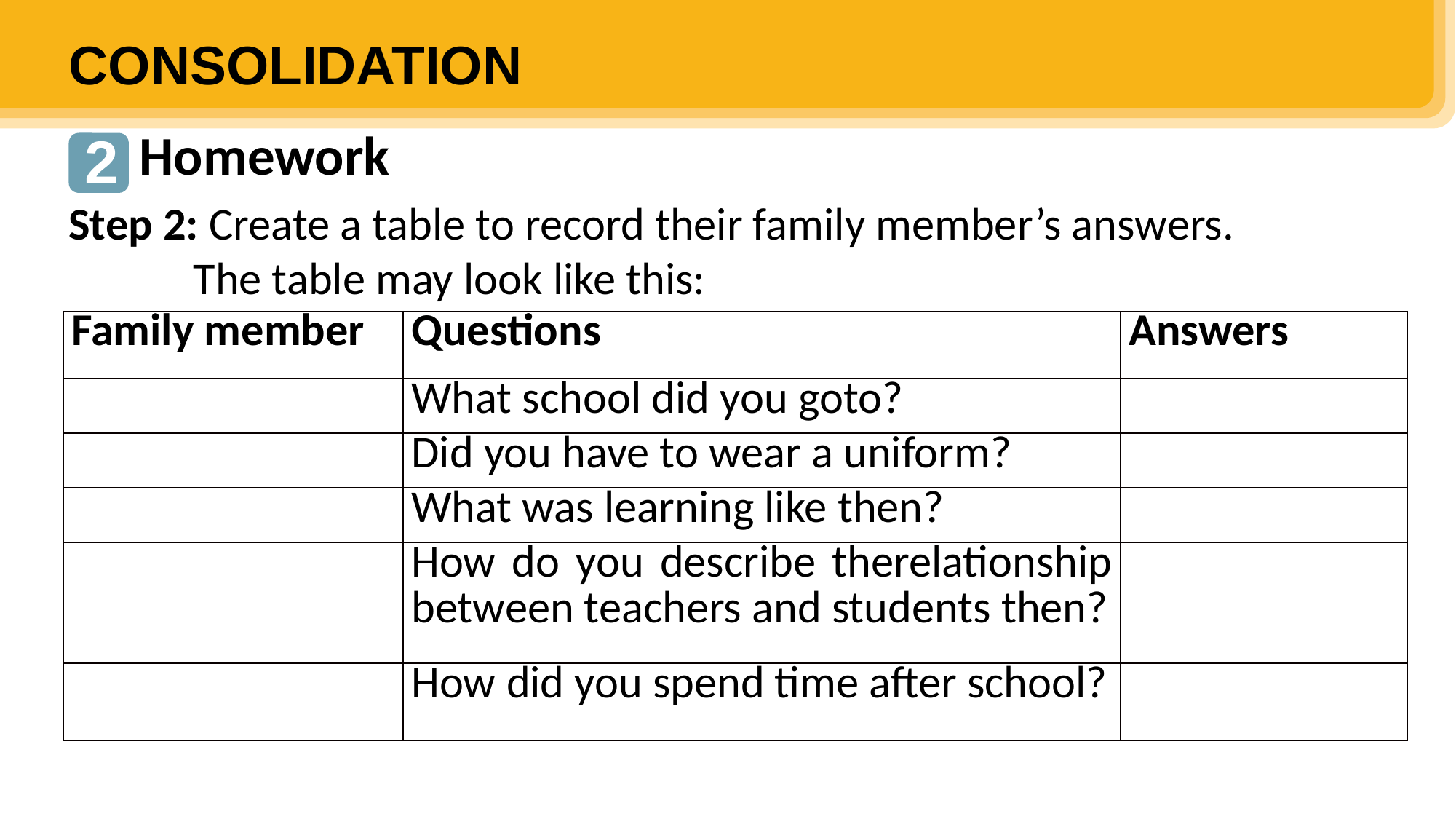

CONSOLIDATION
Homework
2

Step 2: Create a table to record their family member’s answers.
            The table may look like this:
| Family member | Questions | Answers |
| --- | --- | --- |
|  | What school did you goto? |  |
|  | Did you have to wear a uniform? |  |
|  | What was learning like then? |  |
|  | How do you describe therelationship between teachers and students then? |  |
|  | How did you spend time after school? |  |